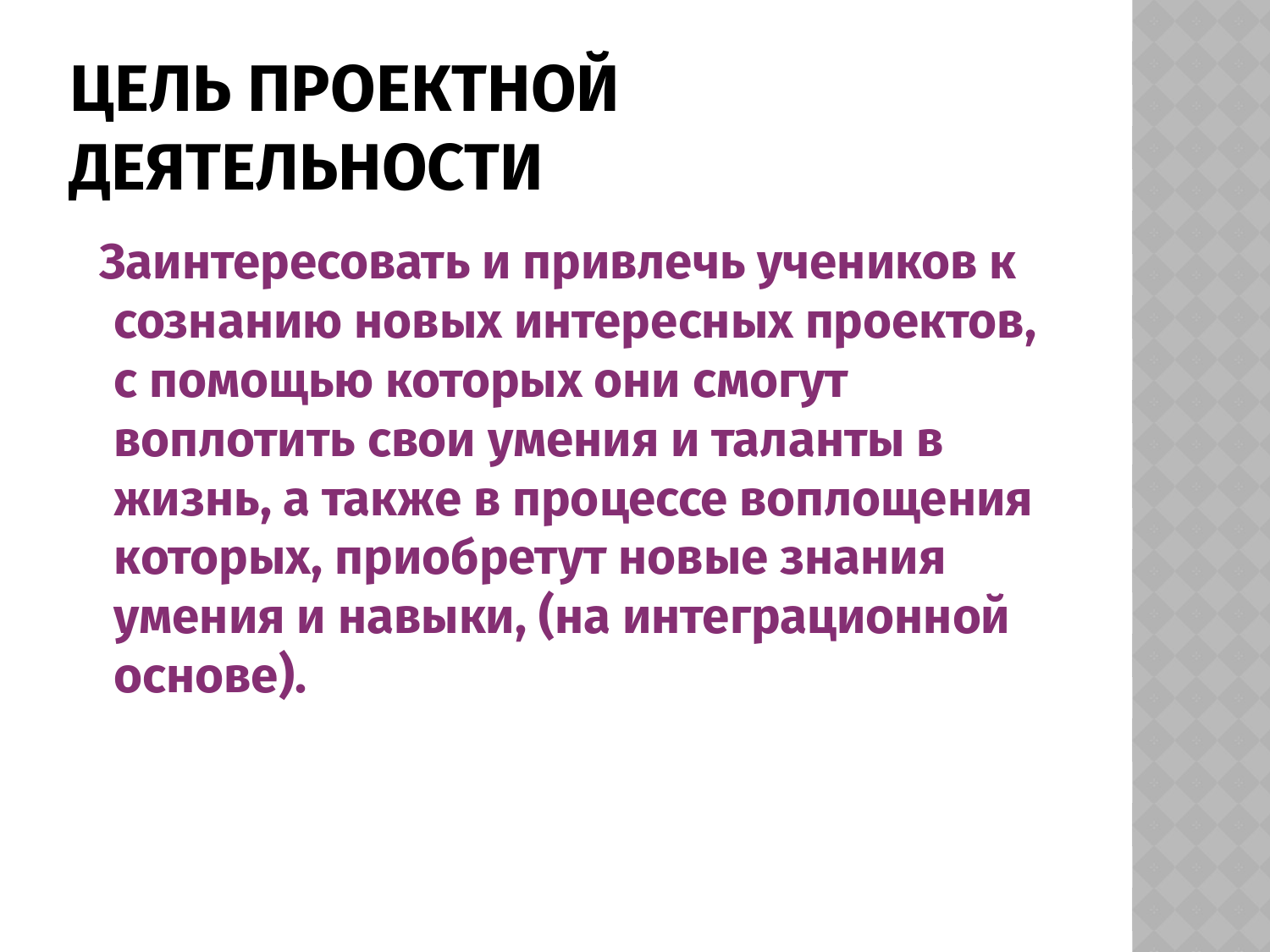

# Цель проектной деятельности
  Заинтересовать и привлечь учеников к сознанию новых интересных проектов, с помощью которых они смогут воплотить свои умения и таланты в жизнь, а также в процессе воплощения которых, приобретут новые знания умения и навыки, (на интеграционной основе).